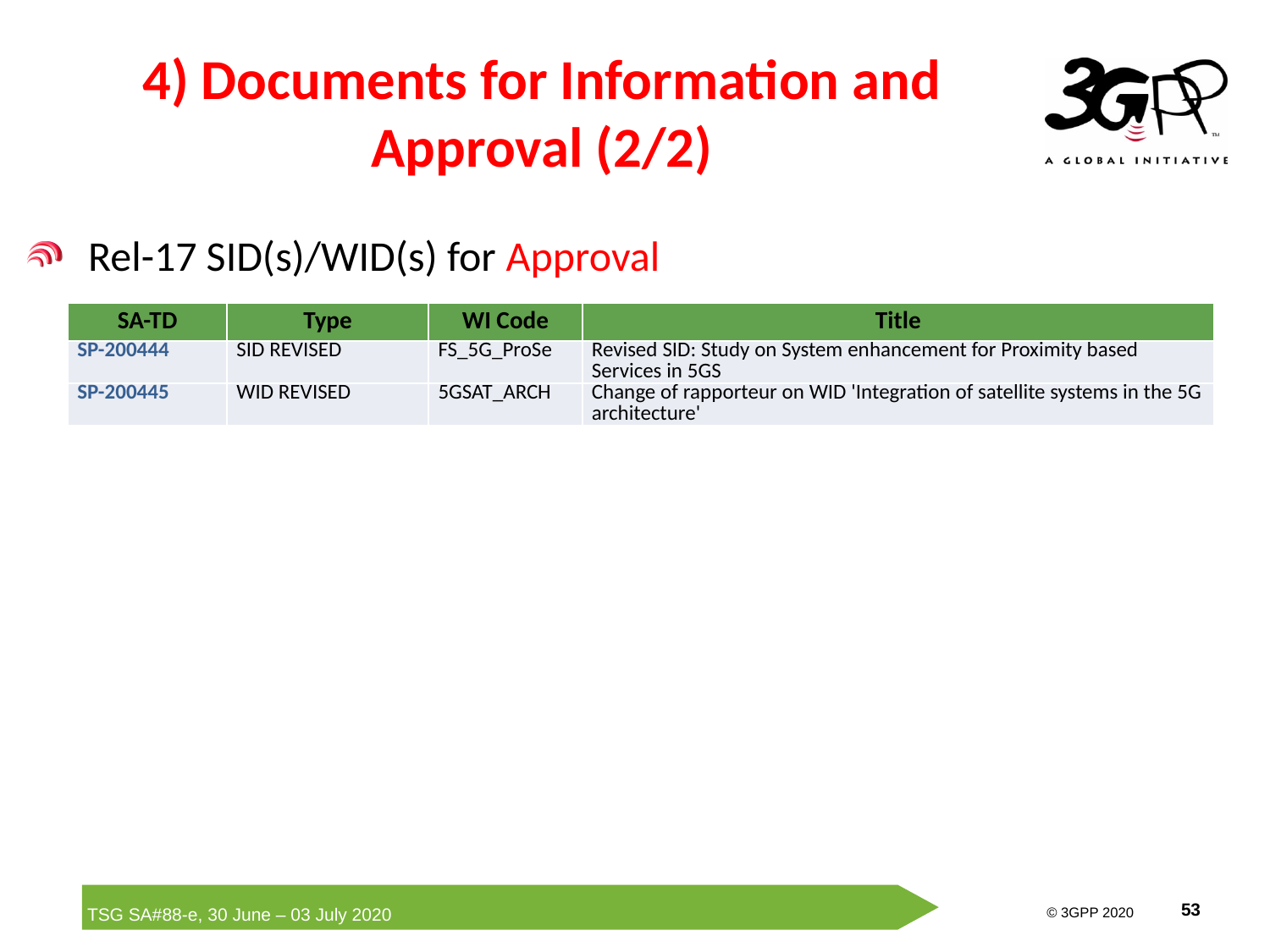

# 4) Documents for Information and Approval (2/2)
Rel-17 SID(s)/WID(s) for Approval

| SA-TD | Type | WI Code | Title |
| --- | --- | --- | --- |
| SP-200444 | SID REVISED | FS\_5G\_ProSe | Revised SID: Study on System enhancement for Proximity based Services in 5GS |
| SP-200445 | WID REVISED | 5GSAT\_ARCH | Change of rapporteur on WID 'Integration of satellite systems in the 5G architecture' |